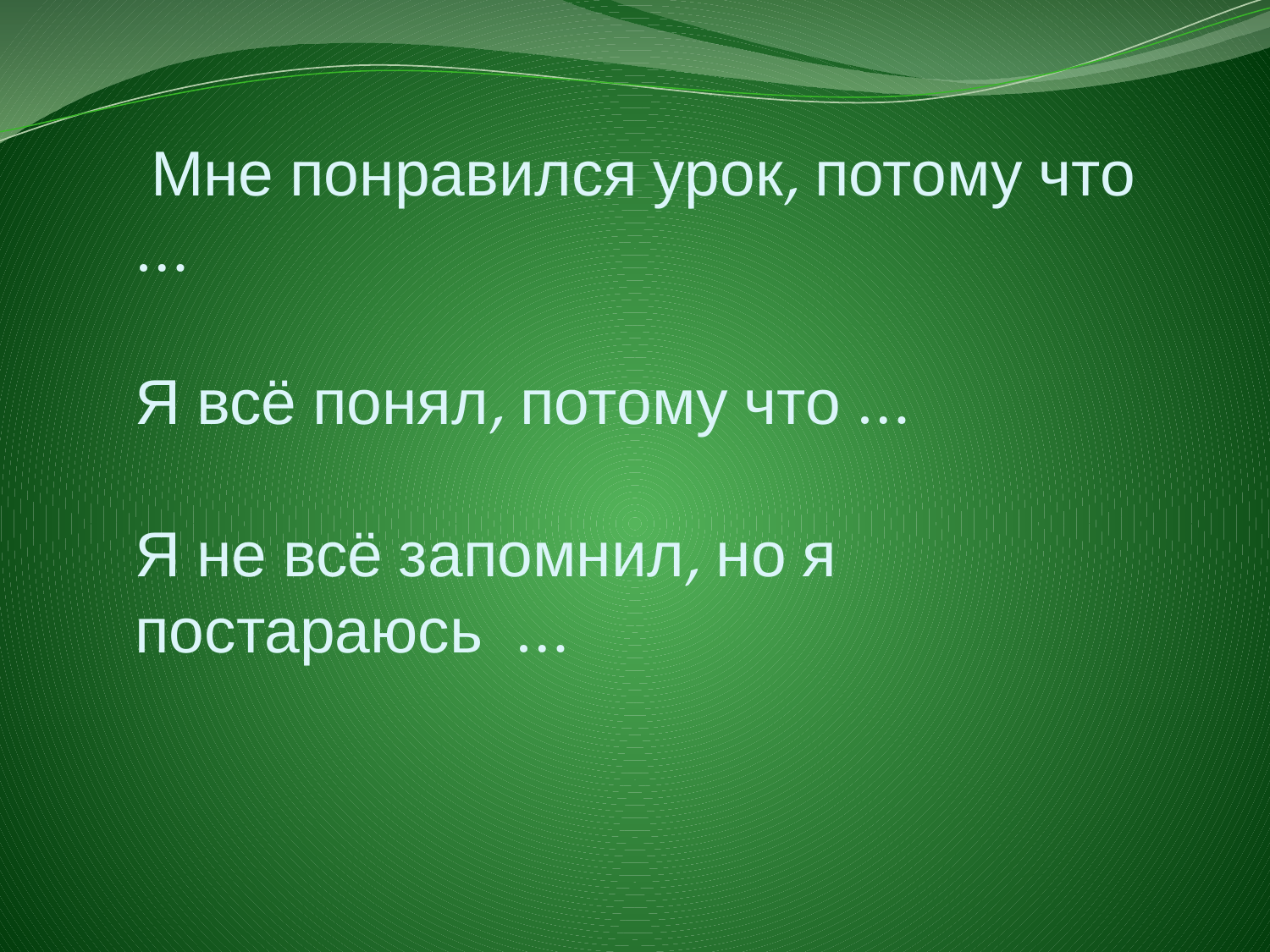

# Мне понравился урок, потому что … Я всё понял, потому что … Я не всё запомнил, но я постараюсь  …